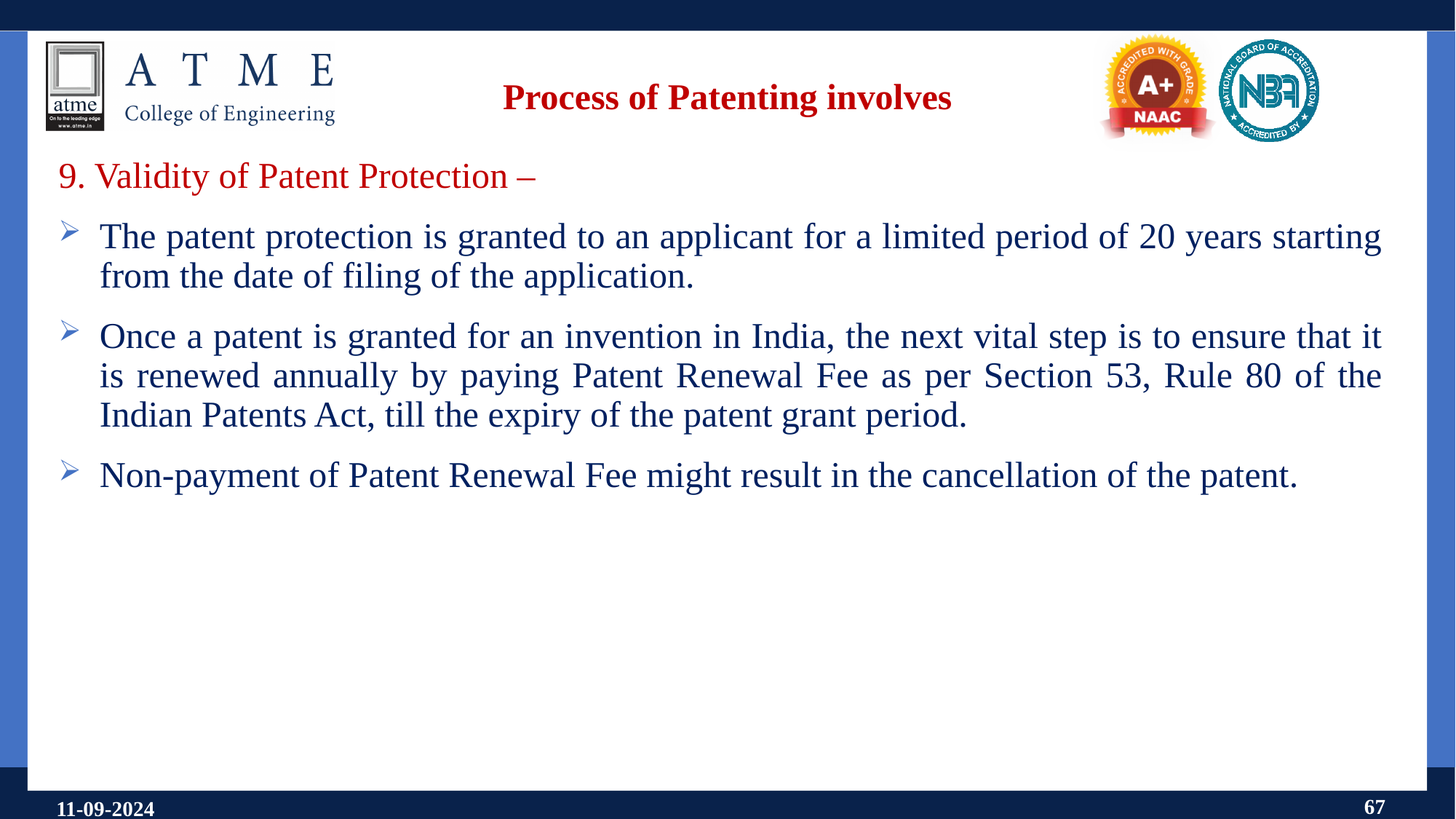

# Process of Patenting involves
9. Validity of Patent Protection –
The patent protection is granted to an applicant for a limited period of 20 years starting from the date of filing of the application.
Once a patent is granted for an invention in India, the next vital step is to ensure that it is renewed annually by paying Patent Renewal Fee as per Section 53, Rule 80 of the Indian Patents Act, till the expiry of the patent grant period.
Non-payment of Patent Renewal Fee might result in the cancellation of the patent.
67
11-09-2024